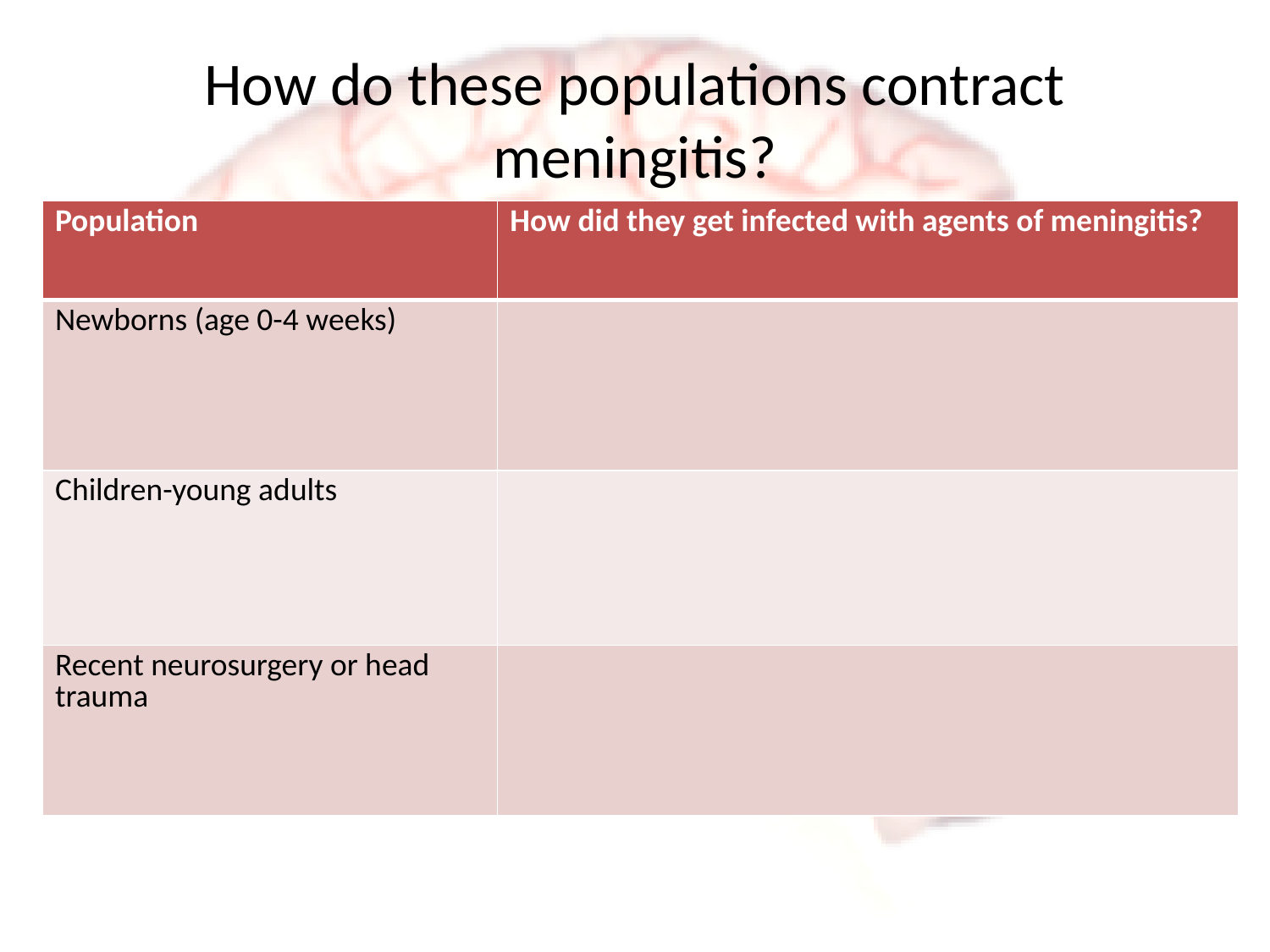

# How do these populations contract meningitis?
| Population | How did they get infected with agents of meningitis? |
| --- | --- |
| Newborns (age 0-4 weeks) |  |
| Children-young adults |  |
| Recent neurosurgery or head trauma |  |